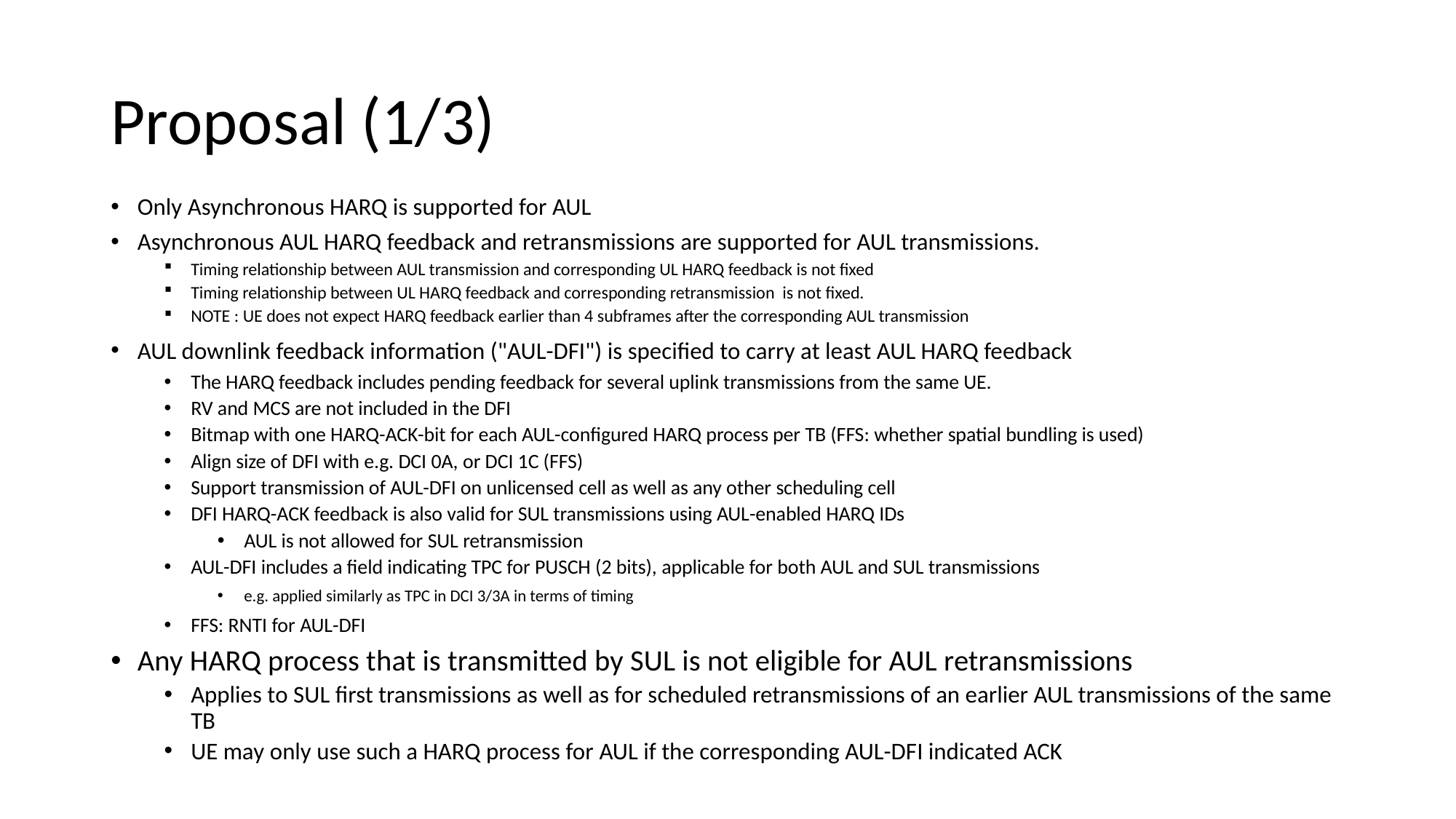

# Proposal (1/3)
Only Asynchronous HARQ is supported for AUL
Asynchronous AUL HARQ feedback and retransmissions are supported for AUL transmissions.
Timing relationship between AUL transmission and corresponding UL HARQ feedback is not fixed
Timing relationship between UL HARQ feedback and corresponding retransmission  is not fixed.
NOTE : UE does not expect HARQ feedback earlier than 4 subframes after the corresponding AUL transmission
AUL downlink feedback information ("AUL-DFI") is specified to carry at least AUL HARQ feedback
The HARQ feedback includes pending feedback for several uplink transmissions from the same UE.
RV and MCS are not included in the DFI
Bitmap with one HARQ-ACK-bit for each AUL-configured HARQ process per TB (FFS: whether spatial bundling is used)
Align size of DFI with e.g. DCI 0A, or DCI 1C (FFS)
Support transmission of AUL-DFI on unlicensed cell as well as any other scheduling cell
DFI HARQ-ACK feedback is also valid for SUL transmissions using AUL-enabled HARQ IDs
AUL is not allowed for SUL retransmission
AUL-DFI includes a field indicating TPC for PUSCH (2 bits), applicable for both AUL and SUL transmissions
e.g. applied similarly as TPC in DCI 3/3A in terms of timing
FFS: RNTI for AUL-DFI
Any HARQ process that is transmitted by SUL is not eligible for AUL retransmissions
Applies to SUL first transmissions as well as for scheduled retransmissions of an earlier AUL transmissions of the same TB
UE may only use such a HARQ process for AUL if the corresponding AUL-DFI indicated ACK